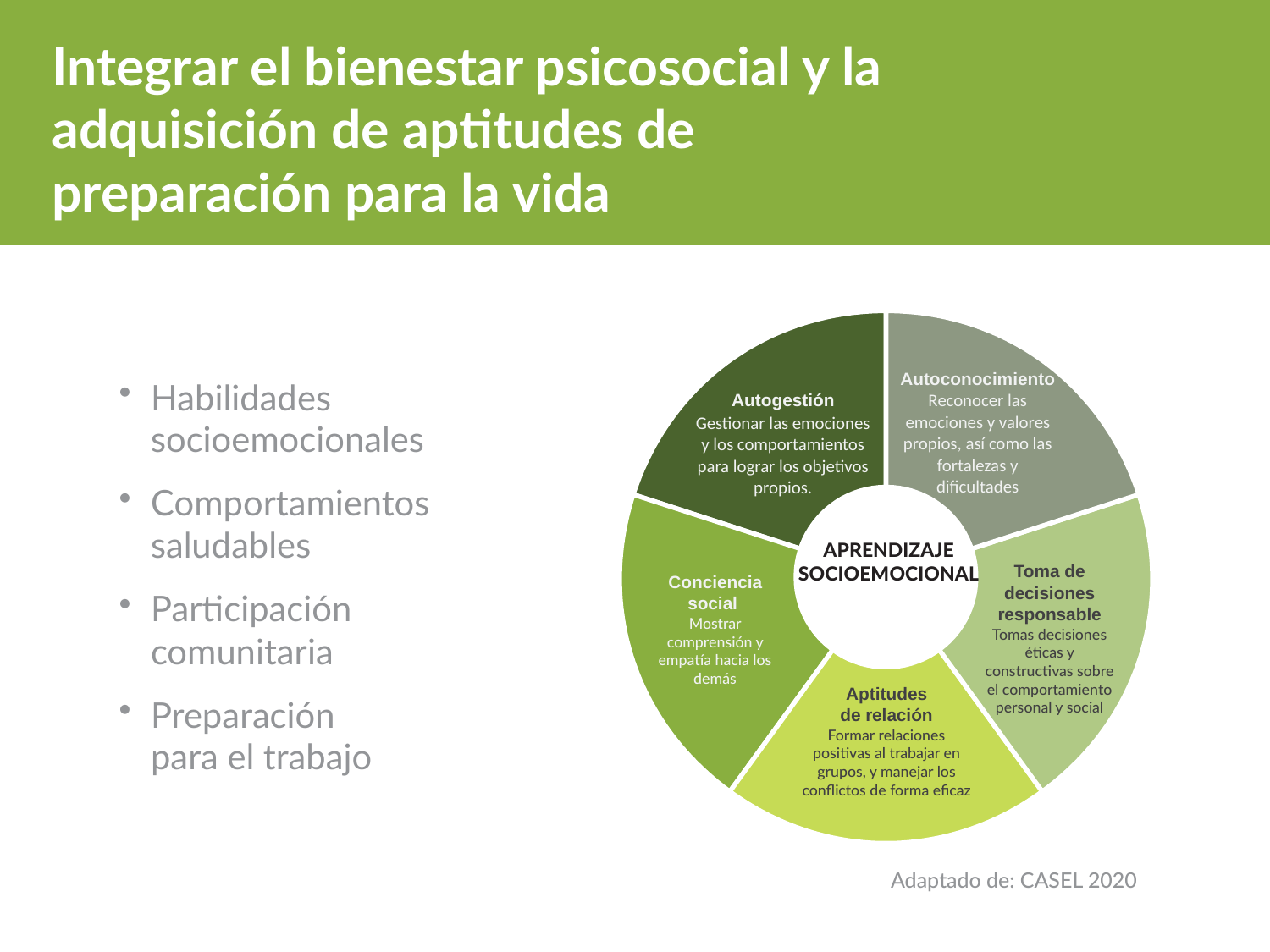

# Integrar el bienestar psicosocial y la adquisición de aptitudes de preparación para la vida

Autoconocimiento Reconocer las emociones y valores propios, así como las fortalezas y dificultades
Autogestión
Gestionar las emociones y los comportamientos para lograr los objetivos propios.
APRENDIZAJE SOCIOEMOCIONAL
Toma de decisiones responsable Tomas decisiones éticas y constructivas sobre el comportamiento personal y social
Conciencia social
Mostrar comprensión y empatía hacia los demás
Aptitudes de relación
Formar relaciones positivas al trabajar en grupos, y manejar los conflictos de forma eficaz
Habilidades socioemocionales
Comportamientos saludables
Participación comunitaria
Preparación para el trabajo
Adaptado de: CASEL 2020